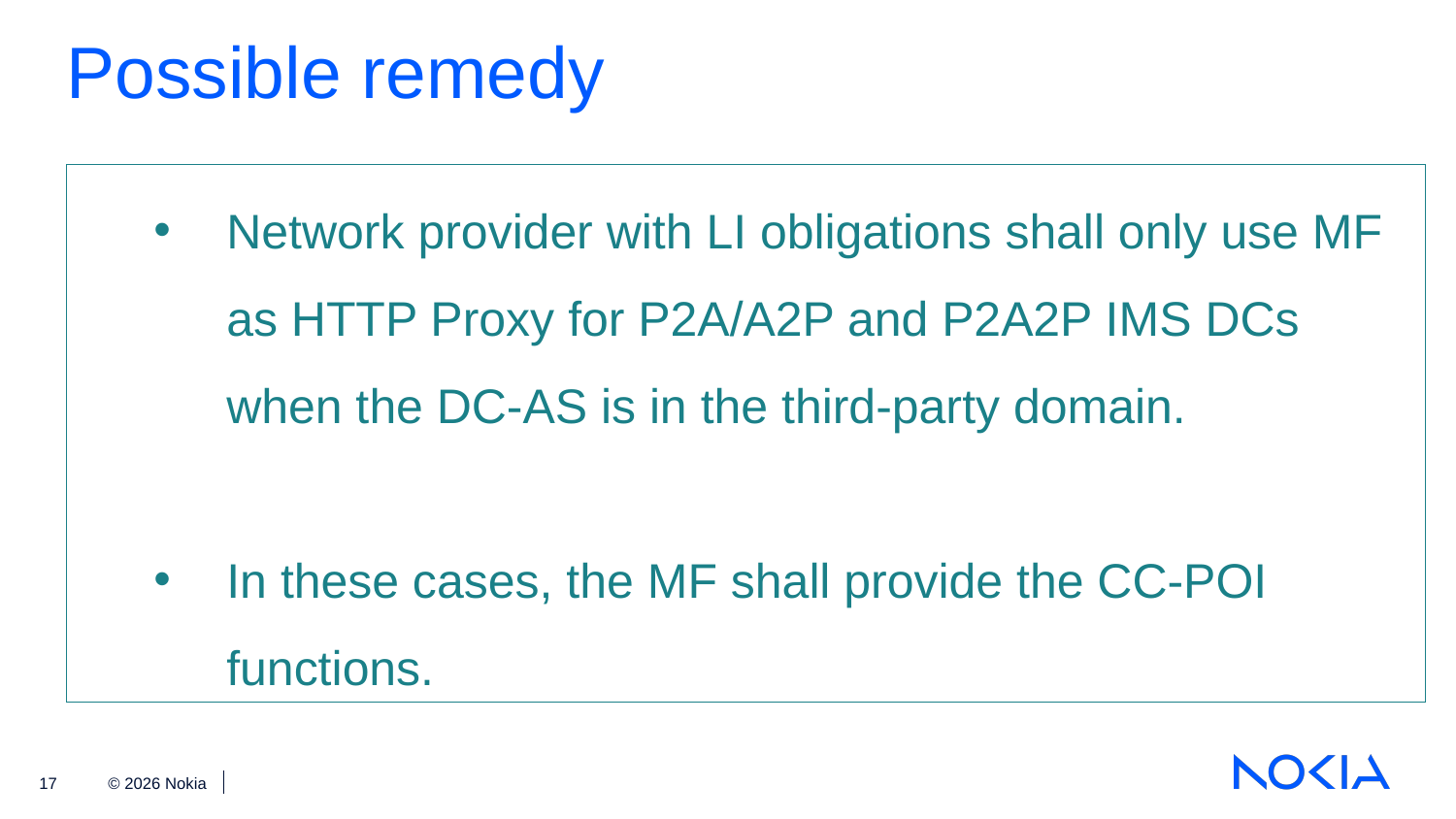

Possible remedy
Network provider with LI obligations shall only use MF as HTTP Proxy for P2A/A2P and P2A2P IMS DCs when the DC-AS is in the third-party domain.

In these cases, the MF shall provide the CC-POI functions.